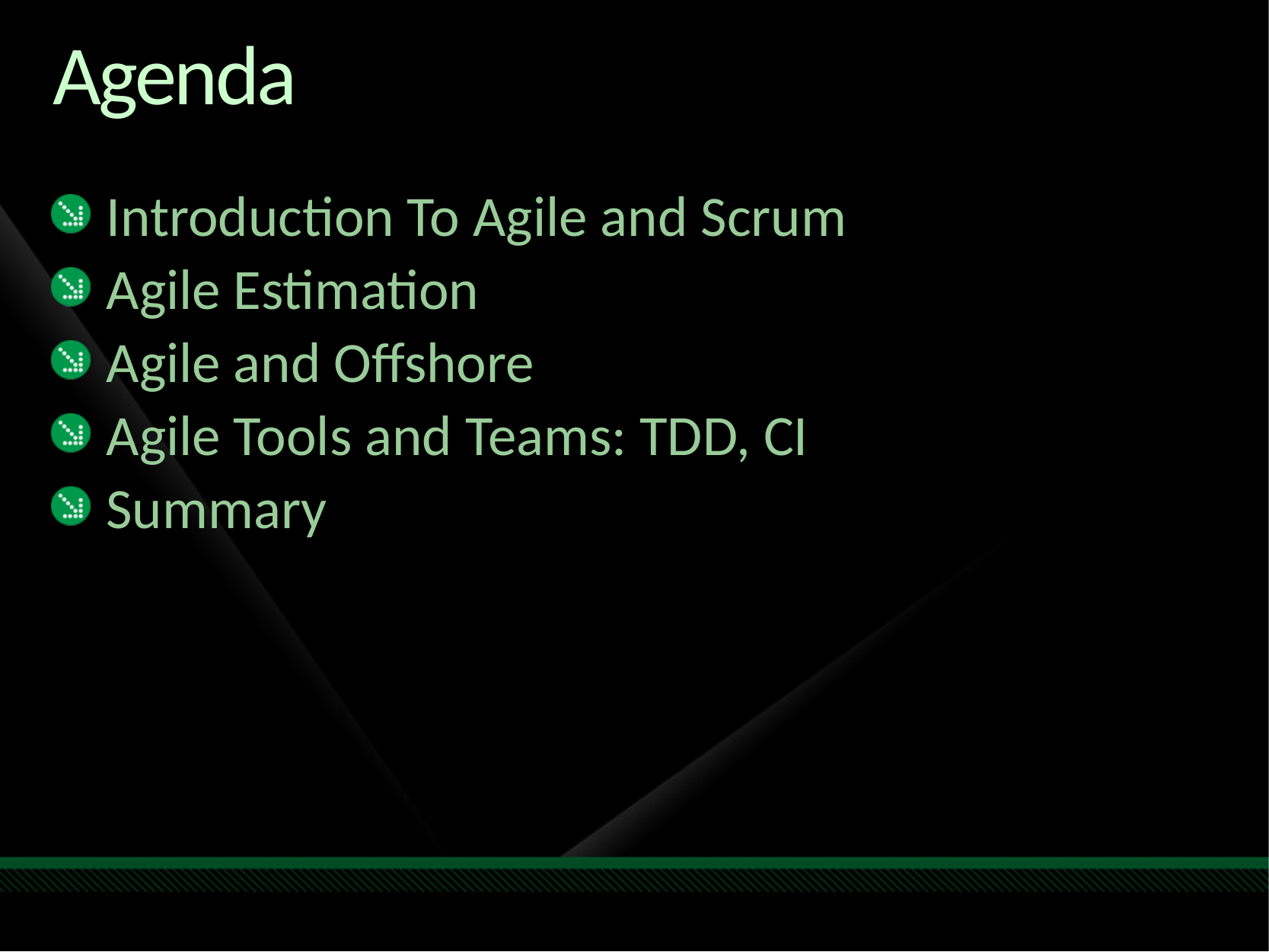

# Agenda
Introduction To Agile and Scrum
Agile Estimation
Agile and Offshore
Agile Tools and Teams: TDD, CI
Summary